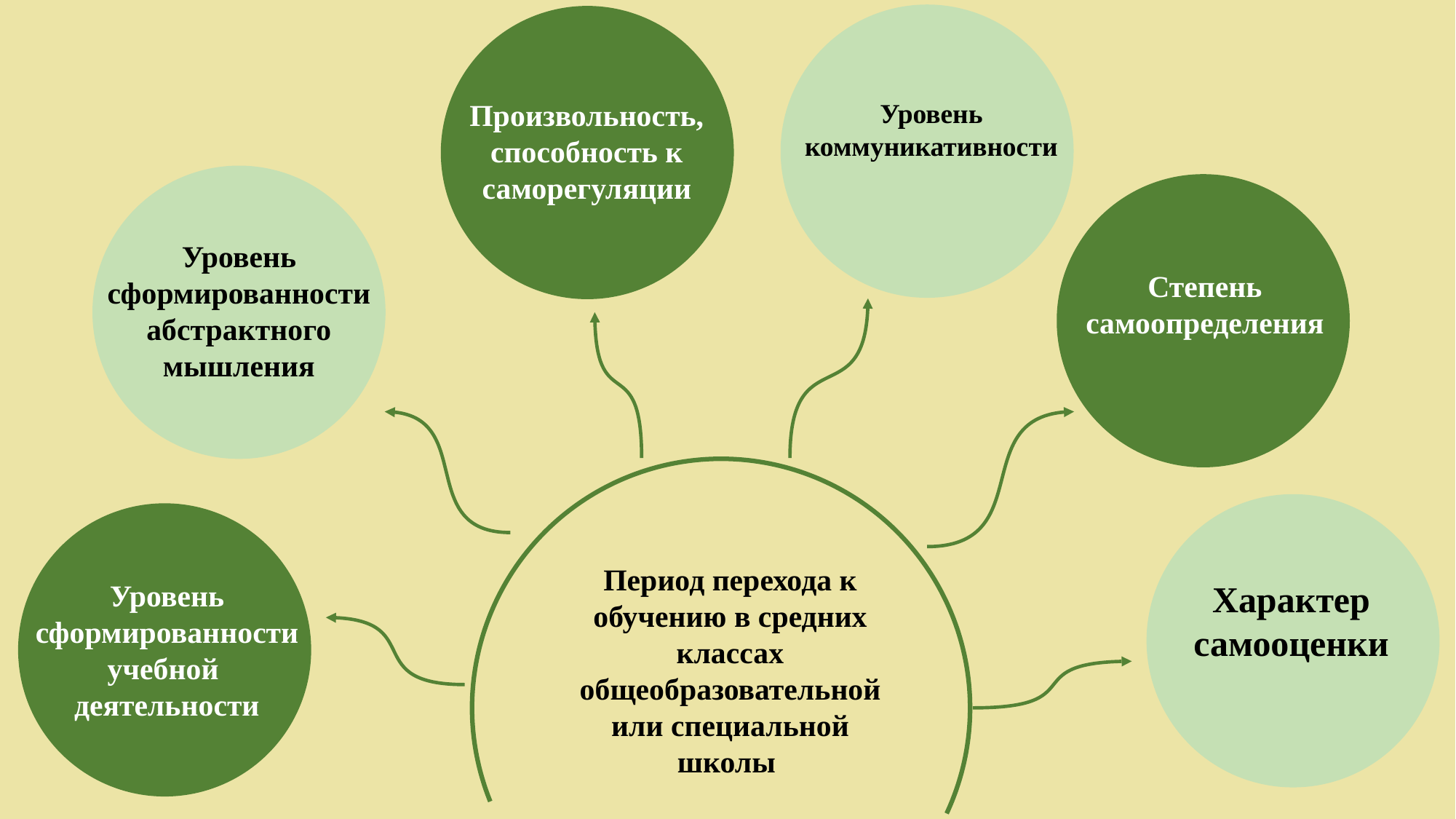

Произвольность, способность к саморегуляции
Уровень коммуникативности

Уровень сформированности абстрактного мышления
Степень самоопределения

Период перехода к обучению в средних классах общеобразовательной или специальной школы
Уровень сформированности учебной
деятельности
Характер самооценки